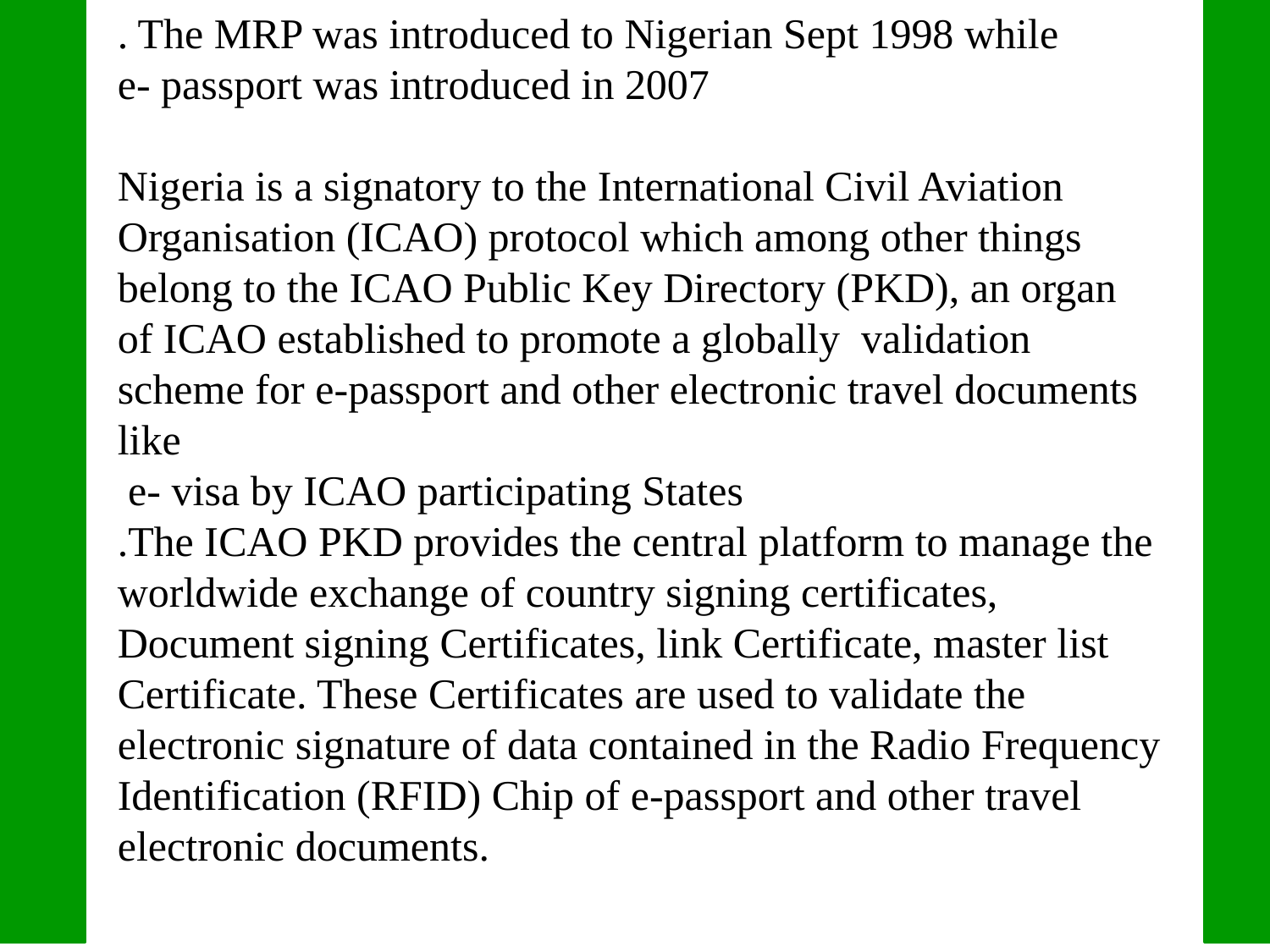

. The MRP was introduced to Nigerian Sept 1998 while
e- passport was introduced in 2007

Nigeria is a signatory to the International Civil Aviation Organisation (ICAO) protocol which among other things  belong to the ICAO Public Key Directory (PKD), an organ of ICAO established to promote a globally  validation scheme for e-passport and other electronic travel documents like
 e- visa by ICAO participating States
.The ICAO PKD provides the central platform to manage the worldwide exchange of country signing certificates, Document signing Certificates, link Certificate, master list Certificate. These Certificates are used to validate the electronic signature of data contained in the Radio Frequency Identification (RFID) Chip of e-passport and other travel electronic documents.